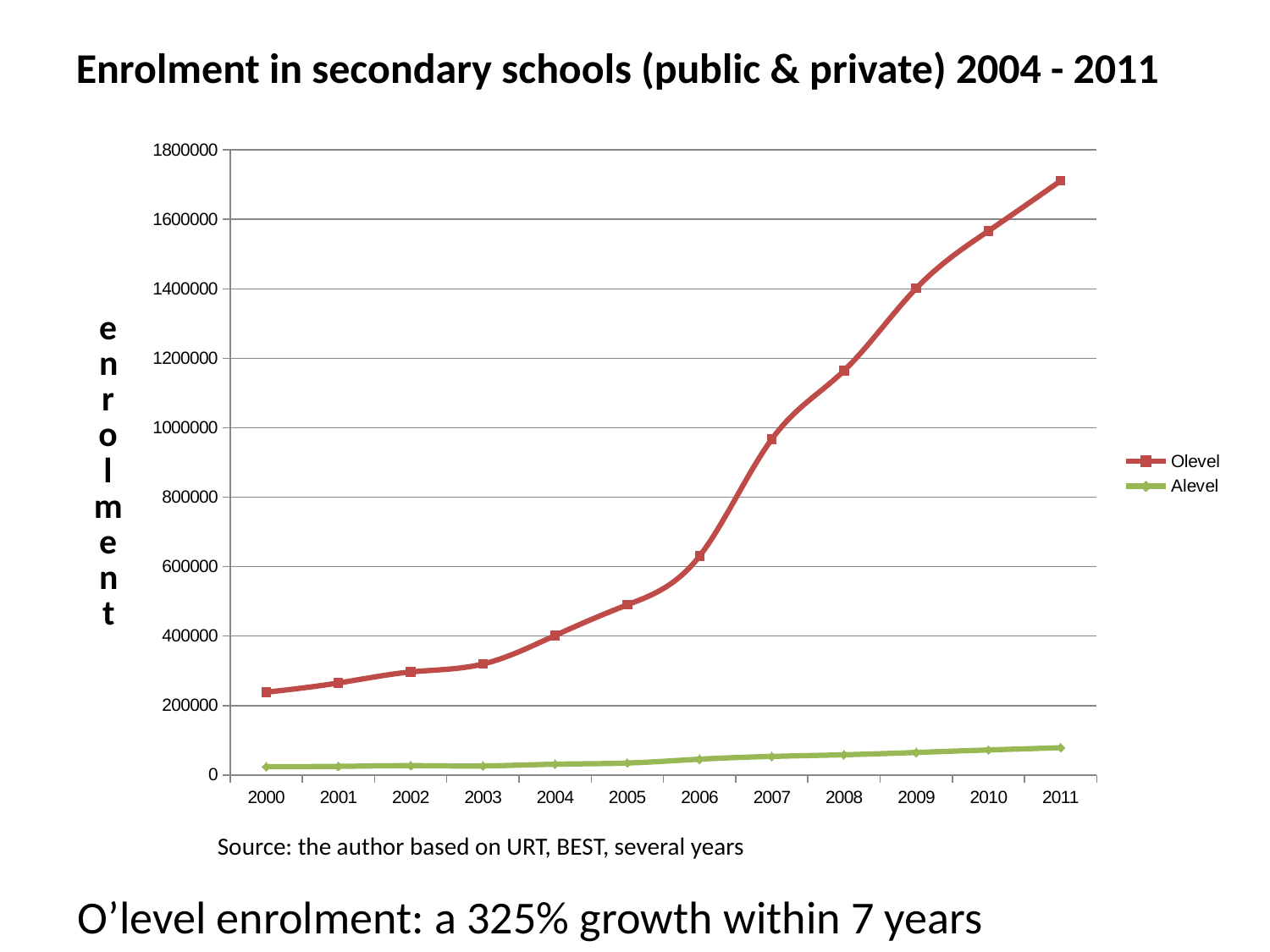

4
Enrolment in secondary schools (public & private) 2004 - 2011

[unsupported chart]

Source: the author based on URT, BEST, several years
O’level enrolment: a 325% growth within 7 years